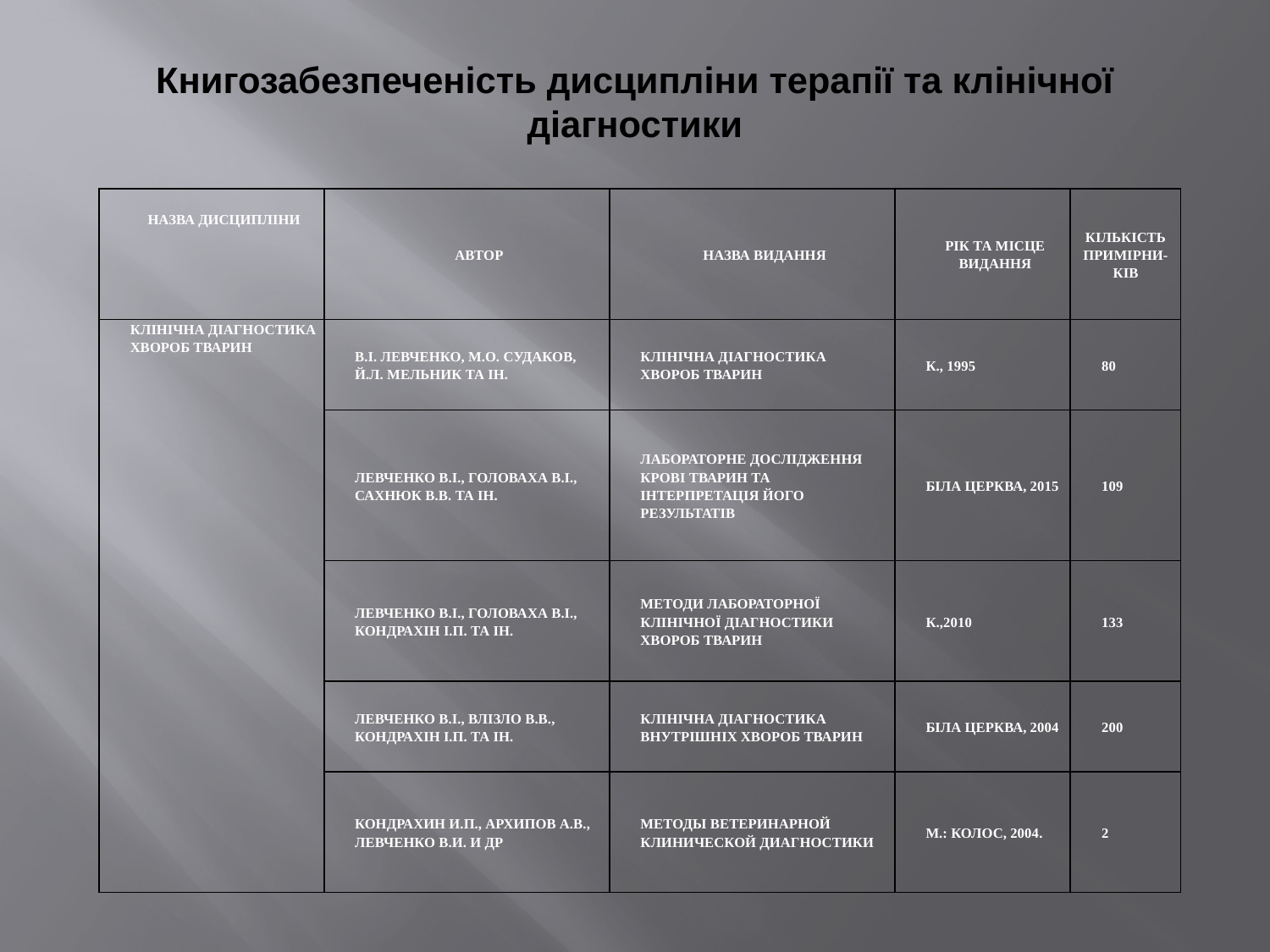

# Книгозабезпеченість дисципліни терапії та клінічної діагностики
| назва дисципліни | автор | назва видання | рік та місце видання | кількість примірни-ків |
| --- | --- | --- | --- | --- |
| Клінічна діагностика хвороб тварин | В.І. Левченко, М.О. Судаков, Й.Л. Мельник та ін. | Клінічна діагностика хвороб тварин | К., 1995 | 80 |
|  | левченко в.і., головаха в.і., сахнюк в.в. та ін. | лабораторне дослідження крові тварин та інтерпретація його результатів | біла церква, 2015 | 109 |
|  | левченко в.і., головаха в.і., кондрахін і.п. та ін. | методи лабораторної клінічної діагностики хвороб тварин | к.,2010 | 133 |
|  | Левченко В.І., Влізло В.В., Кондрахін І.П. та ін. | Клінічна діагностика внутрішніх хвороб тварин | Біла Церква, 2004 | 200 |
|  | Кондрахин И.П., Архипов А.В., Левченко В.И. и др | Методы ветеринарной клинической диагностики | М.: Колос, 2004. | 2 |